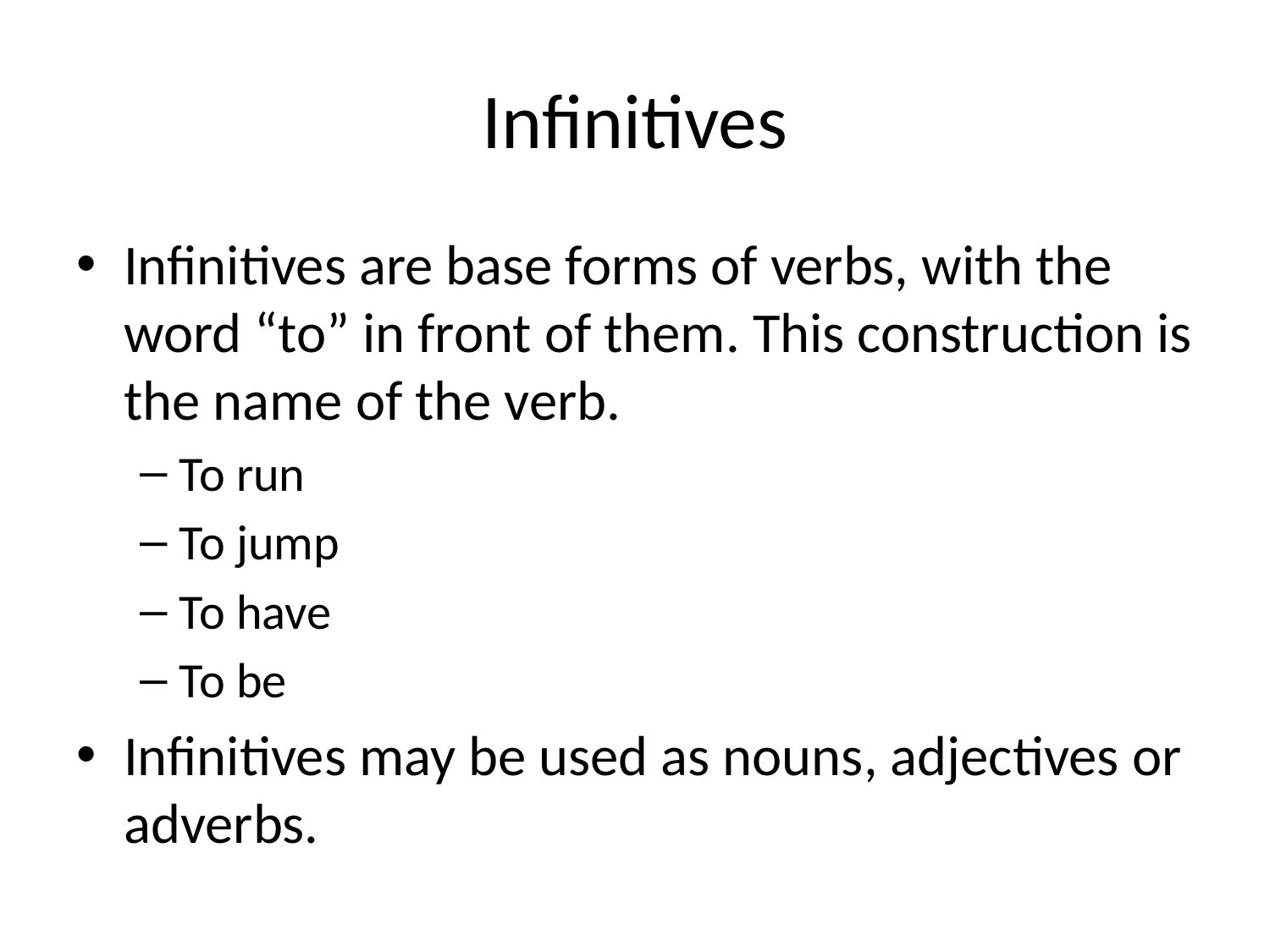

# Infinitives
Infinitives are base forms of verbs, with the word “to” in front of them. This construction is the name of the verb.
To run
To jump
To have
To be
Infinitives may be used as nouns, adjectives or adverbs.